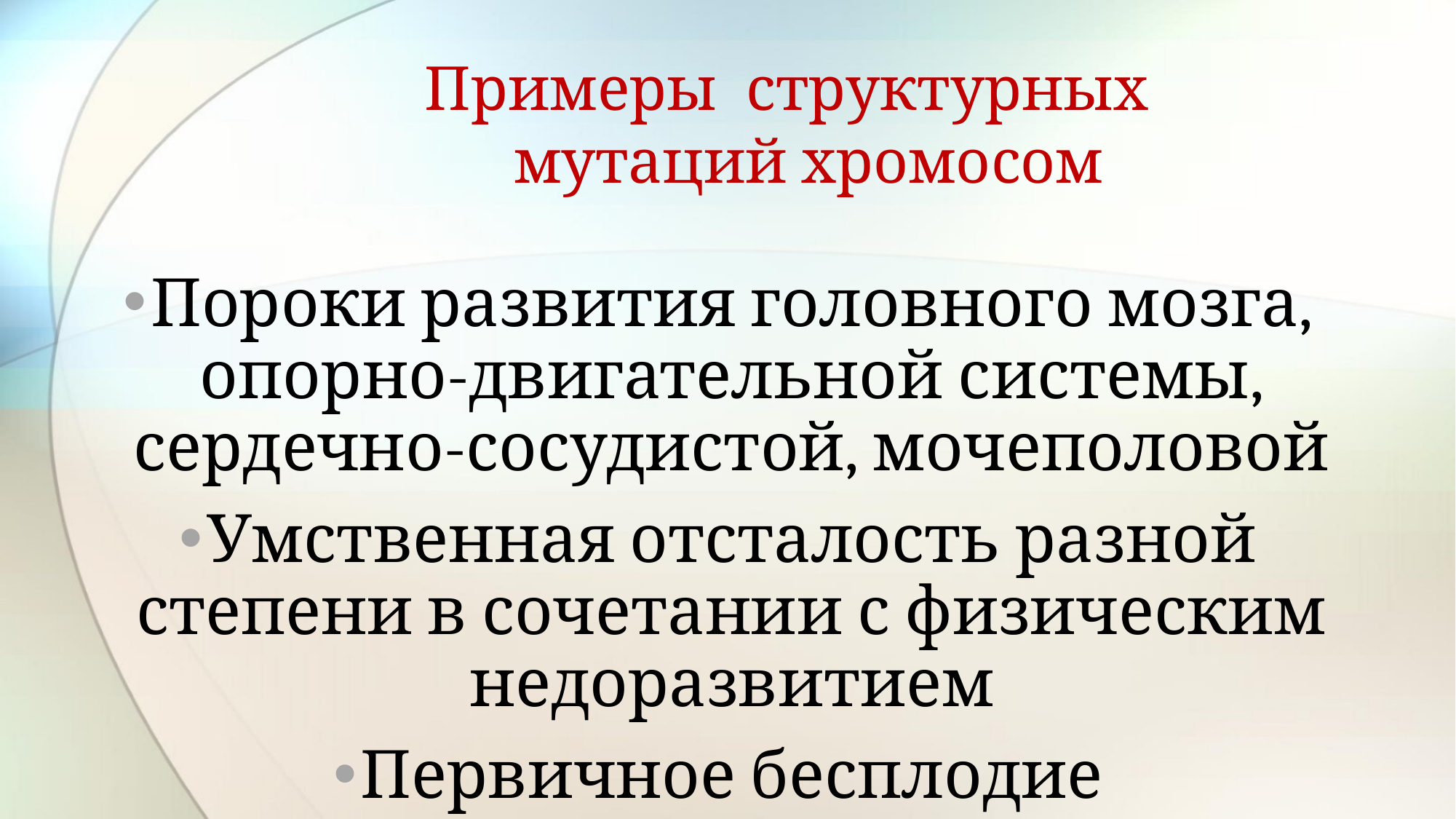

# Примеры  структурных мутаций хромосом
Пороки развития головного мозга, опорно-двигательной системы, сердечно-сосудистой, мочеполовой
Умственная отсталость разной степени в сочетании с физическим недоразвитием
Первичное бесплодие